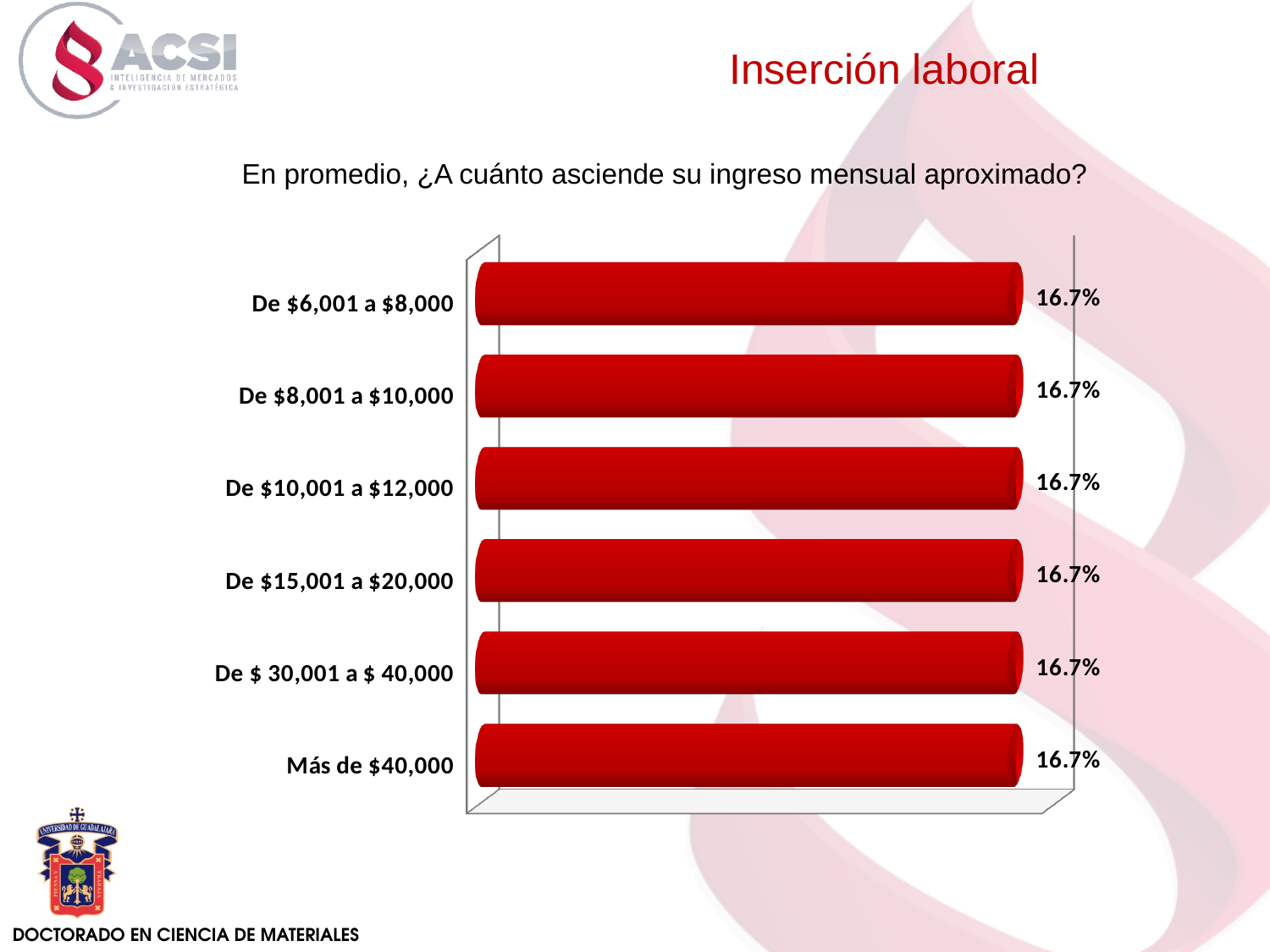

Inserción laboral
En promedio, ¿A cuánto asciende su ingreso mensual aproximado?

[unsupported chart]